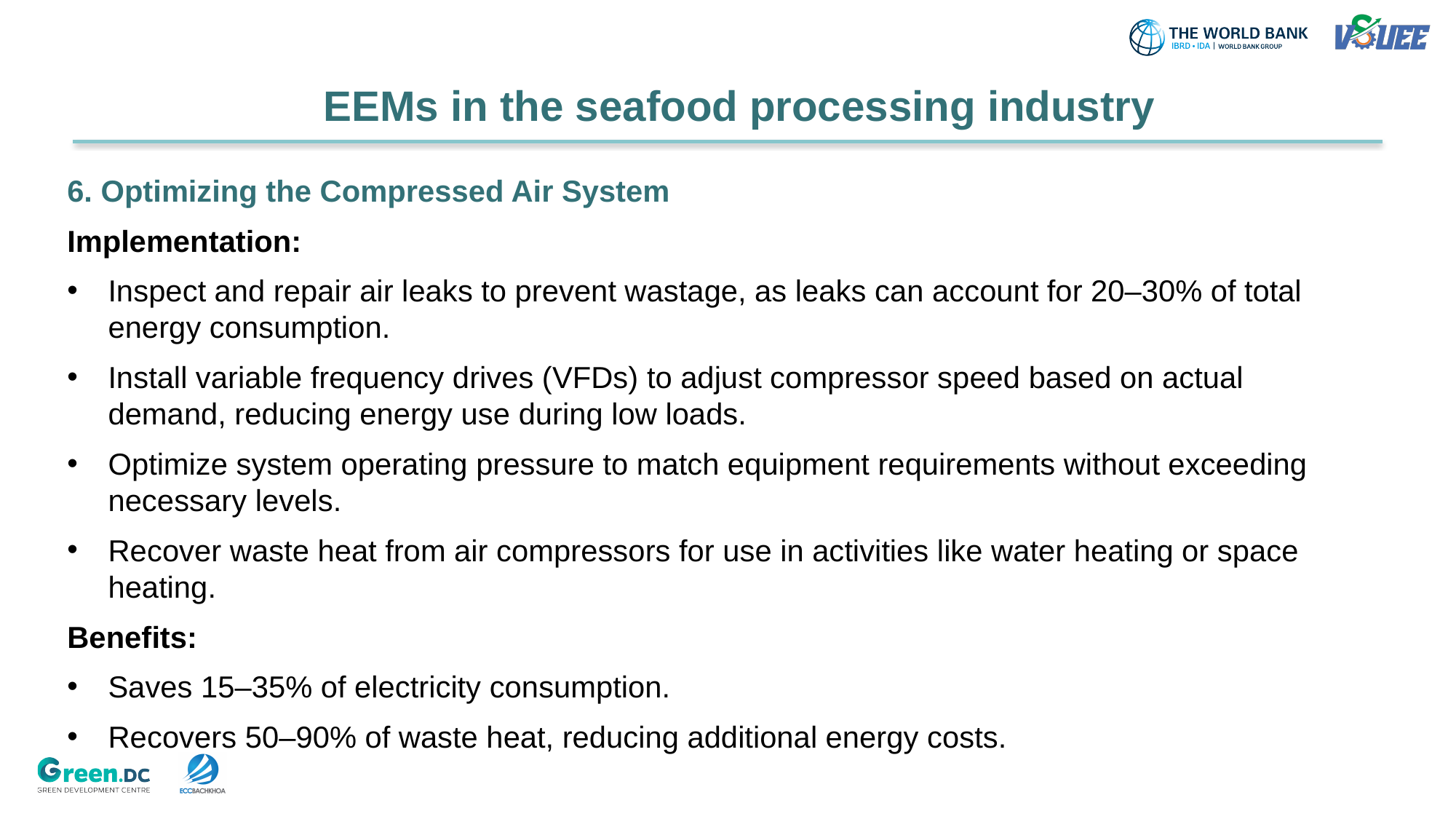

# EEMs in the seafood processing industry
6. Optimizing the Compressed Air System
Implementation:
Inspect and repair air leaks to prevent wastage, as leaks can account for 20–30% of total energy consumption.
Install variable frequency drives (VFDs) to adjust compressor speed based on actual demand, reducing energy use during low loads.
Optimize system operating pressure to match equipment requirements without exceeding necessary levels.
Recover waste heat from air compressors for use in activities like water heating or space heating.
Benefits:
Saves 15–35% of electricity consumption.
Recovers 50–90% of waste heat, reducing additional energy costs.